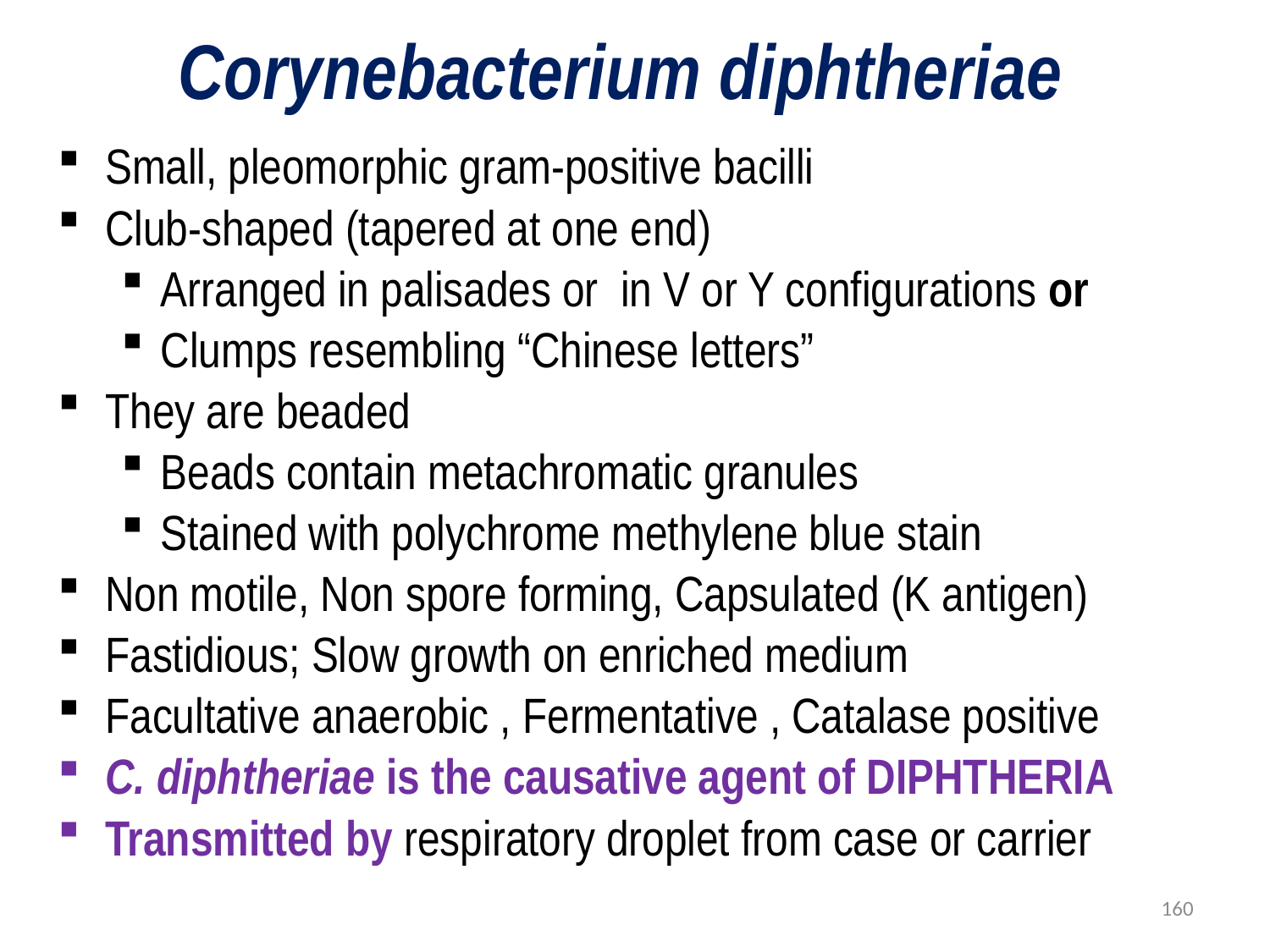

# Corynebacterium diphtheriae
Small, pleomorphic gram-positive bacilli
Club-shaped (tapered at one end)
Arranged in palisades or  in V or Y configurations or
Clumps resembling “Chinese letters”
They are beaded
Beads contain metachromatic granules
Stained with polychrome methylene blue stain
Non motile, Non spore forming, Capsulated (K antigen)
Fastidious; Slow growth on enriched medium
Facultative anaerobic , Fermentative , Catalase positive
C. diphtheriae is the causative agent of DIPHTHERIA
Transmitted by respiratory droplet from case or carrier

160